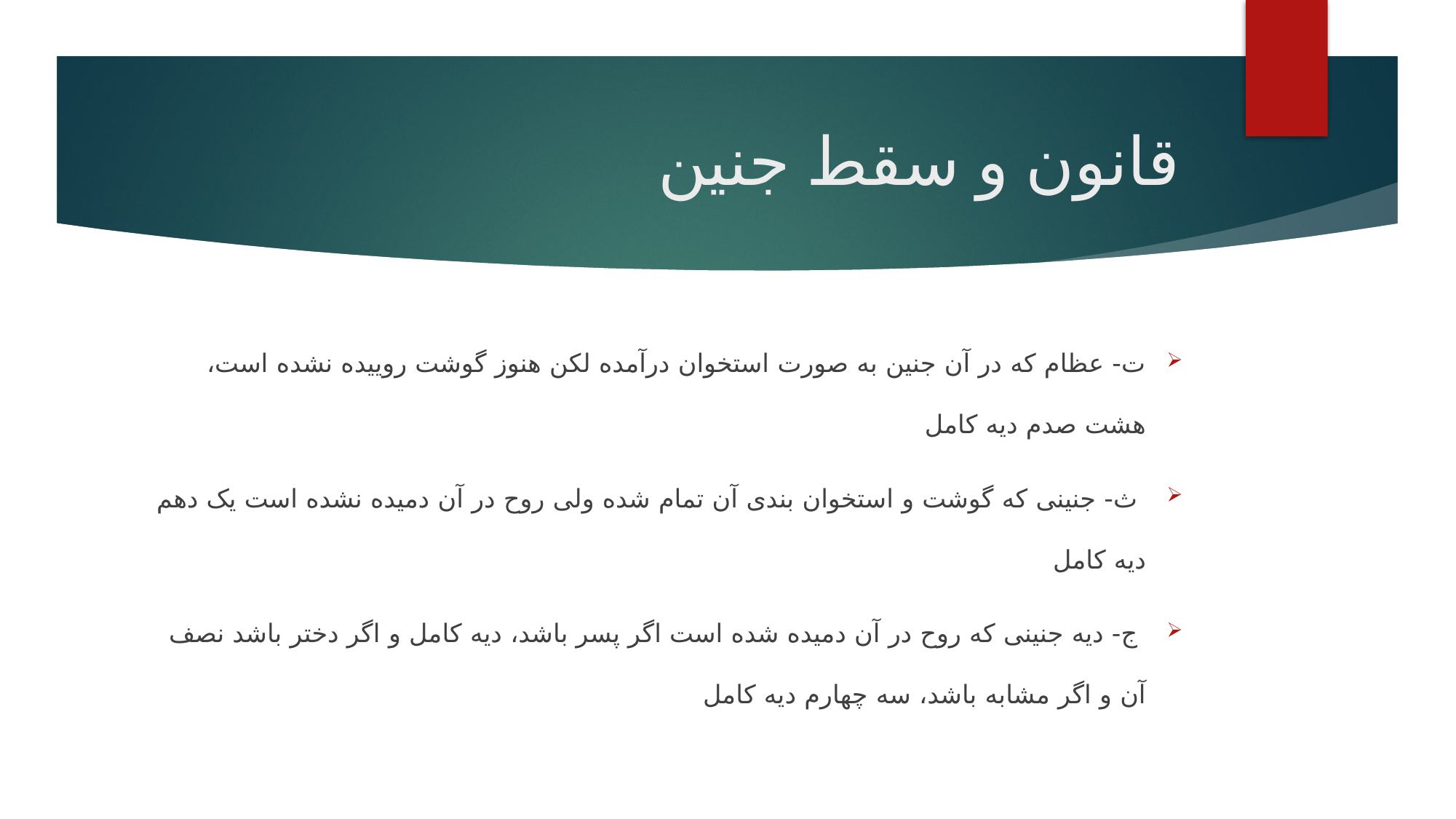

# قانون و سقط جنین
ت- عظام که در آن جنین به صورت استخوان درآمده لکن هنوز گوشت روییده نشده است، هشت صدم دیه کامل
 ث- جنینی که گوشت و استخوان بندی آن تمام شده ولی روح در آن دمیده نشده است یک دهم دیه کامل
 ج- دیه جنینی که روح در آن دمیده شده است اگر پسر باشد، دیه کامل و اگر دختر باشد نصف آن و اگر مشابه باشد، سه چهارم دیه کامل